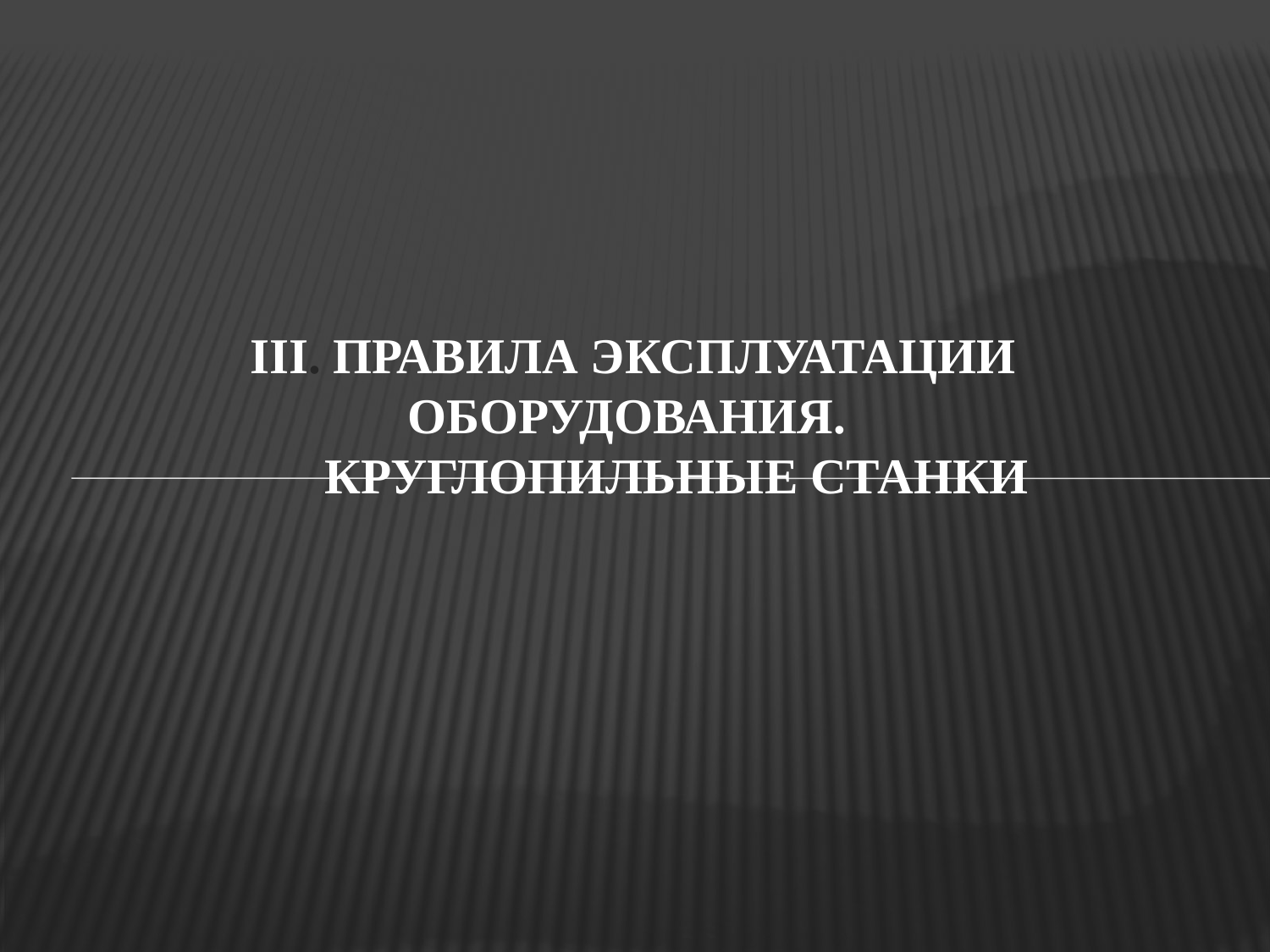

# III. Правила эксплуатации оборудования. Круглопильные станки